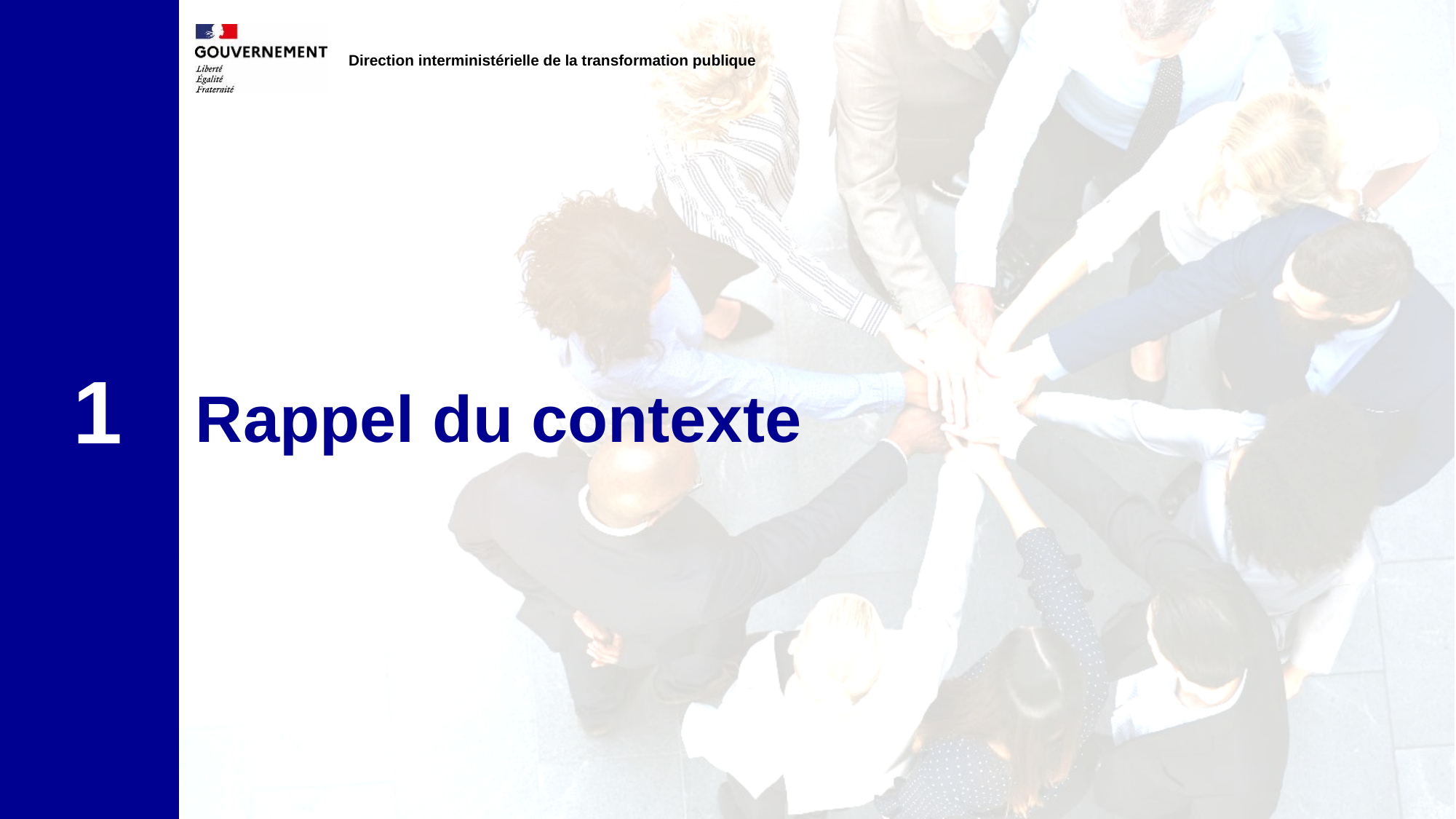

Direction interministérielle de la transformation publique
# Rappel du contexte
1